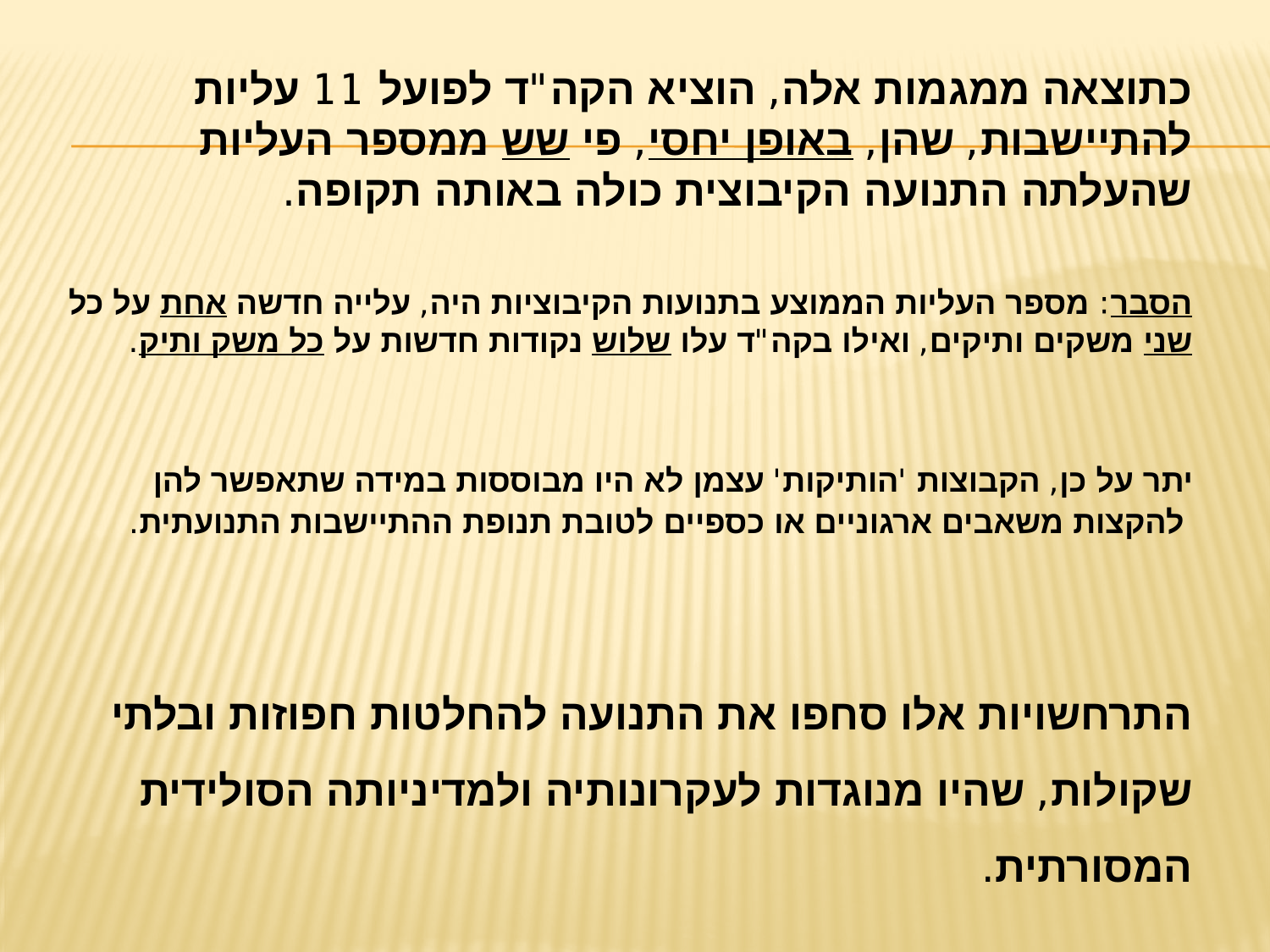

כתוצאה ממגמות אלה, הוציא הקה"ד לפועל 11 עליות להתיישבות, שהן, באופן יחסי, פי שש ממספר העליות שהעלתה התנועה הקיבוצית כולה באותה תקופה.

הסבר: מספר העליות הממוצע בתנועות הקיבוציות היה, עלייה חדשה אחת על כל שני משקים ותיקים, ואילו בקה"ד עלו שלוש נקודות חדשות על כל משק ותיק.
   יתר על כן, הקבוצות 'הותיקות' עצמן לא היו מבוססות במידה שתאפשר להן להקצות משאבים ארגוניים או כספיים לטובת תנופת ההתיישבות התנועתית.
התרחשויות אלו סחפו את התנועה להחלטות חפוזות ובלתי שקולות, שהיו מנוגדות לעקרונותיה ולמדיניותה הסולידית המסורתית.